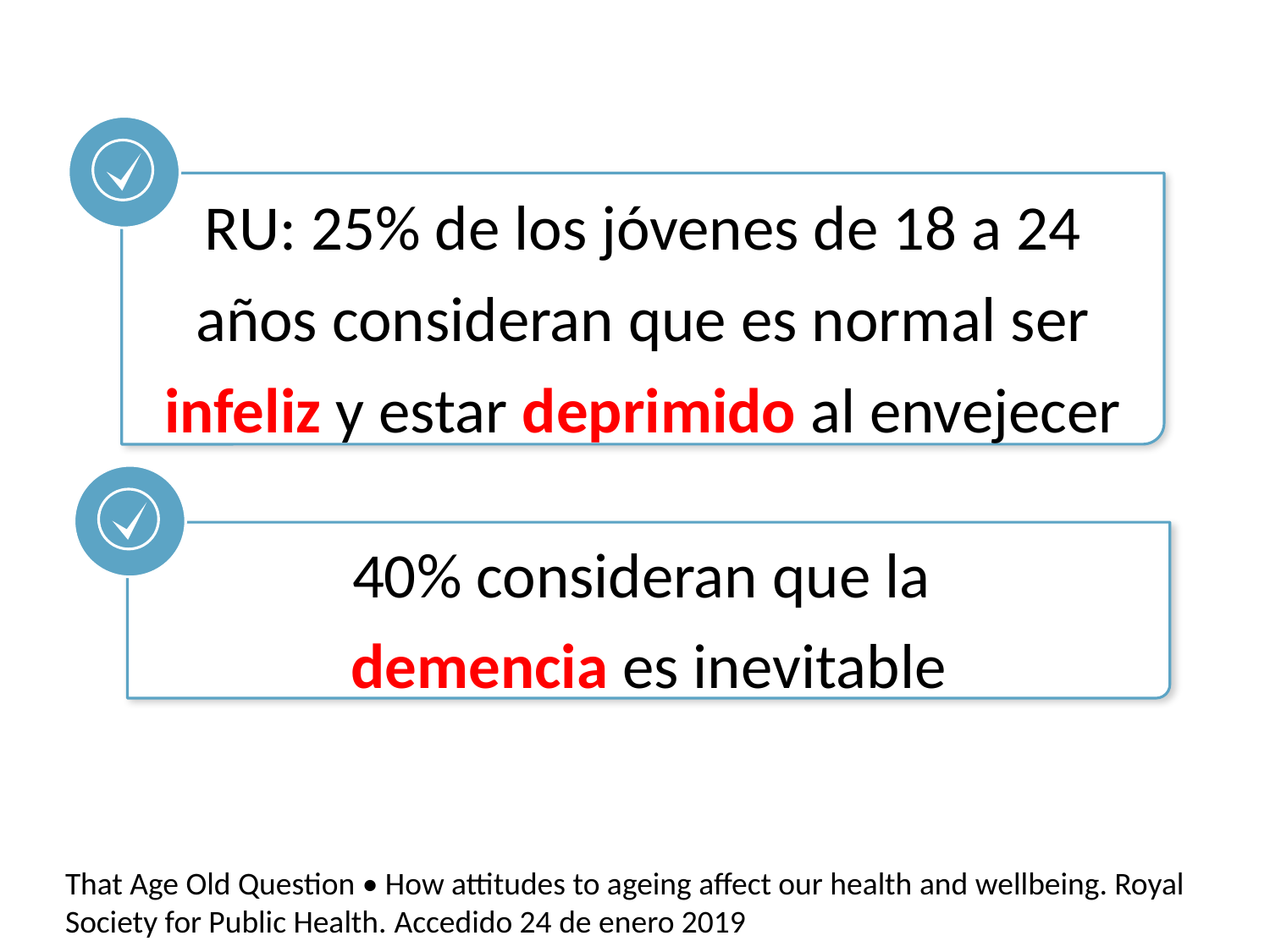

RU: 25% de los jóvenes de 18 a 24 años consideran que es normal ser infeliz y estar deprimido al envejecer

40% consideran que la
demencia es inevitable
That Age Old Question • How attitudes to ageing affect our health and wellbeing. Royal Society for Public Health. Accedido 24 de enero 2019